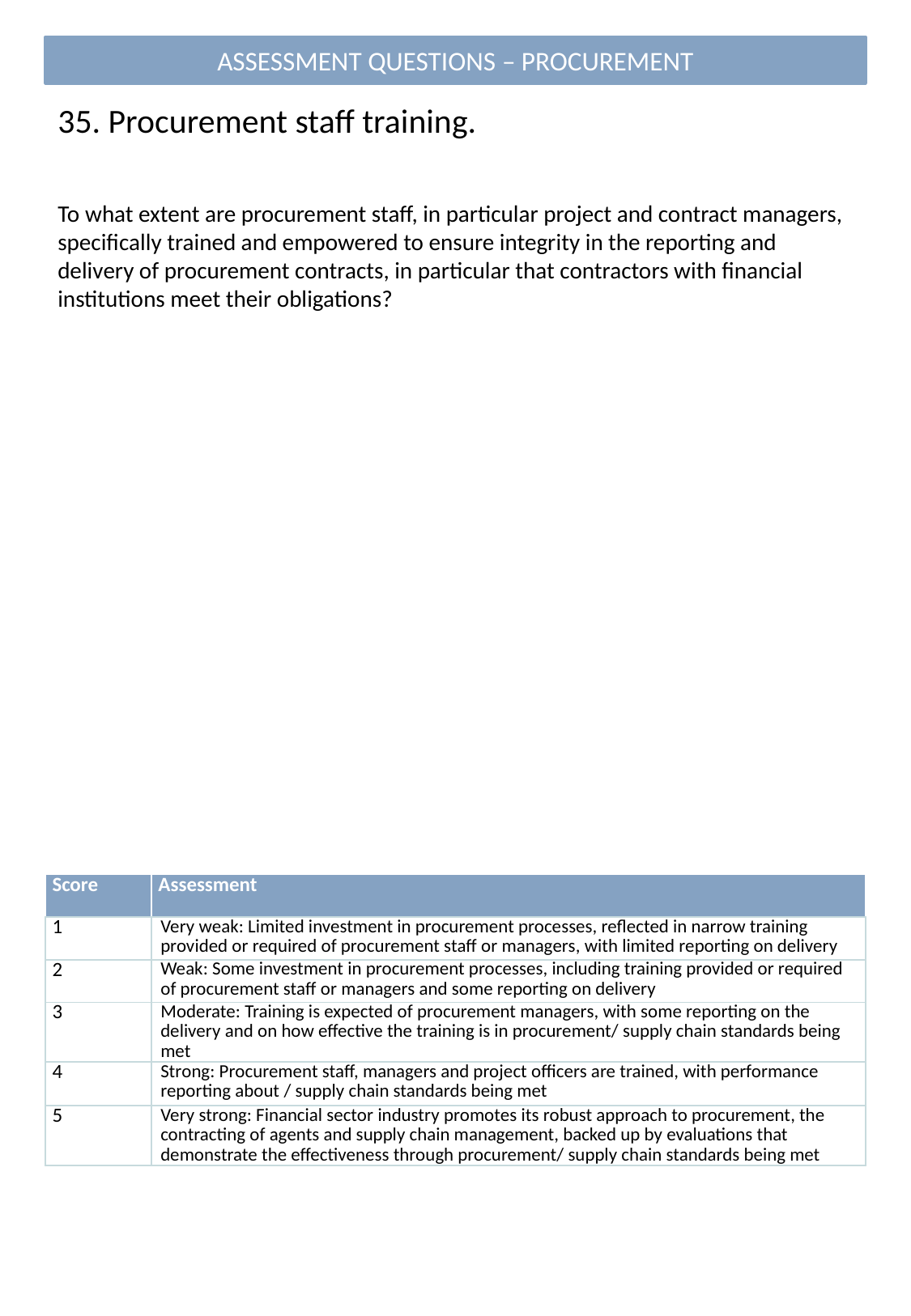

ASSESSMENT QUESTIONS – PROCUREMENT
# 35. Procurement staff training.
To what extent are procurement staff, in particular project and contract managers, specifically trained and empowered to ensure integrity in the reporting and delivery of procurement contracts, in particular that contractors with financial institutions meet their obligations?
| Score | Assessment |
| --- | --- |
| 1 | Very weak: Limited investment in procurement processes, reflected in narrow training provided or required of procurement staff or managers, with limited reporting on delivery |
| 2 | Weak: Some investment in procurement processes, including training provided or required of procurement staff or managers and some reporting on delivery |
| 3 | Moderate: Training is expected of procurement managers, with some reporting on the delivery and on how effective the training is in procurement/ supply chain standards being met |
| 4 | Strong: Procurement staff, managers and project officers are trained, with performance reporting about / supply chain standards being met |
| 5 | Very strong: Financial sector industry promotes its robust approach to procurement, the contracting of agents and supply chain management, backed up by evaluations that demonstrate the effectiveness through procurement/ supply chain standards being met |